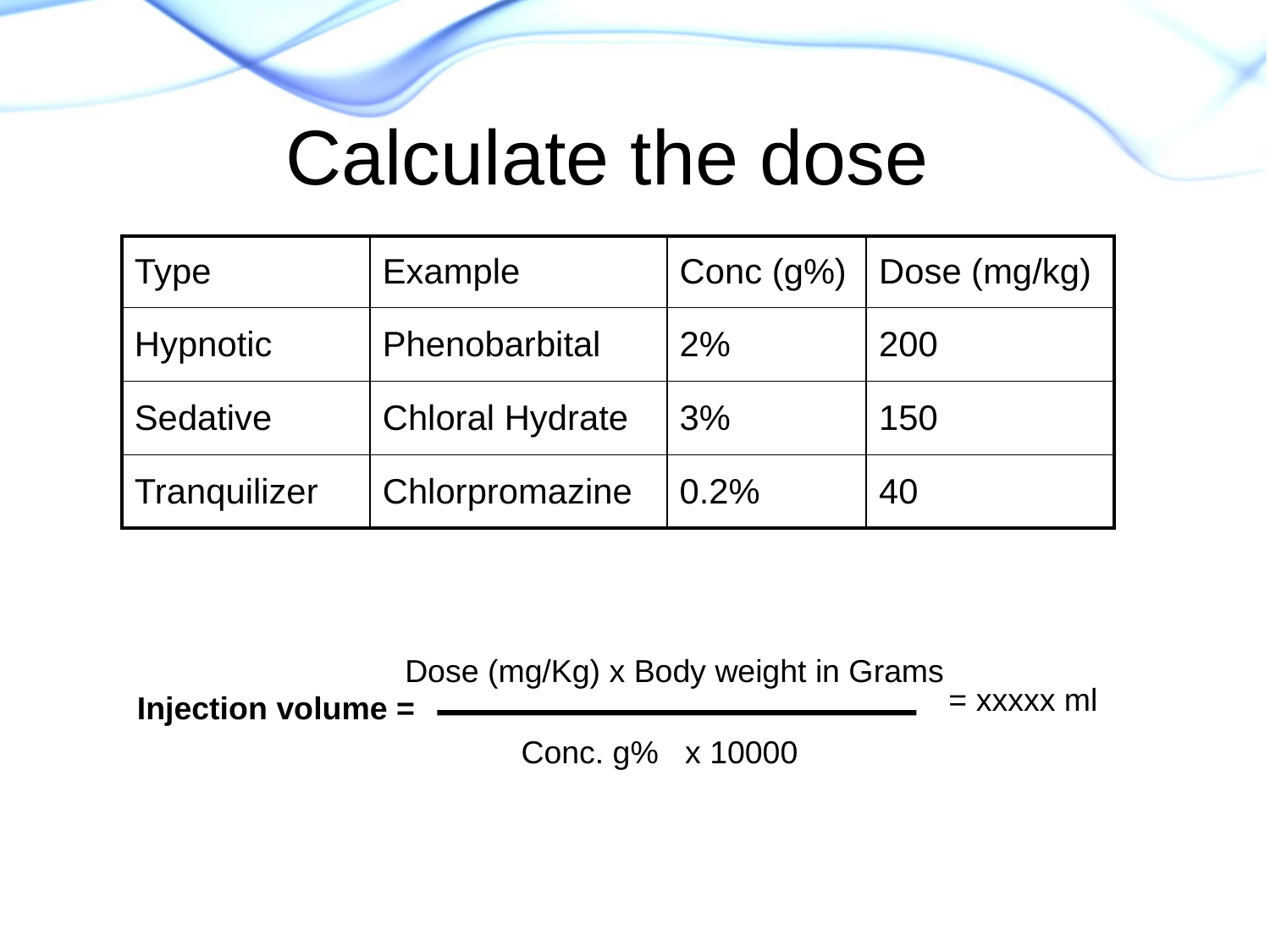

# Calculate the dose
| Type | Example | Conc (g%) | Dose (mg/kg) |
| --- | --- | --- | --- |
| Hypnotic | Phenobarbital | 2% | 200 |
| Sedative | Chloral Hydrate | 3% | 150 |
| Tranquilizer | Chlorpromazine | 0.2% | 40 |
Dose (mg/Kg) x Body weight in Grams
= xxxxx ml

Conc. g%   x 10000
Injection volume =